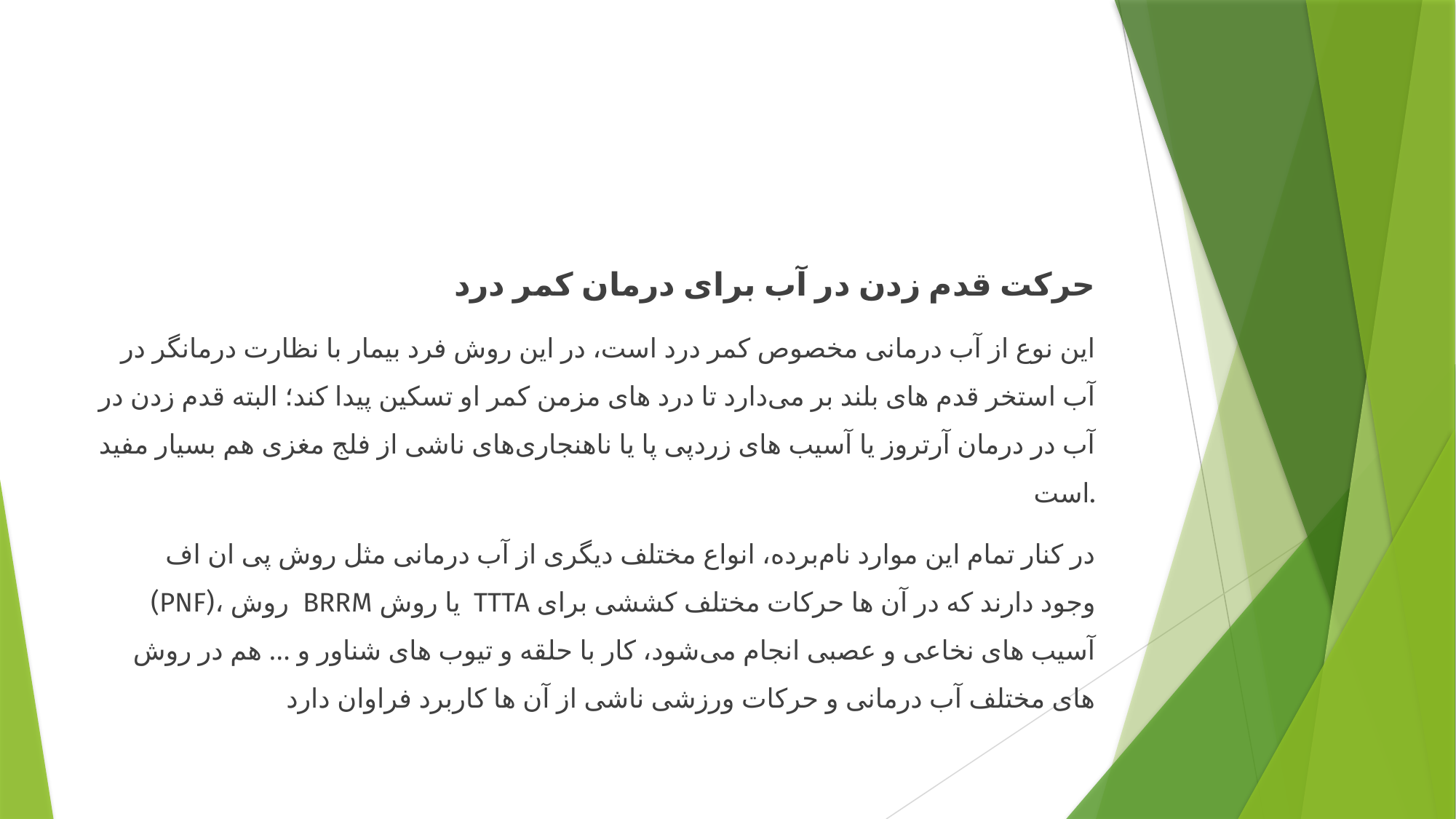

حرکت قدم زدن در آب برای درمان کمر درد
این نوع از آب درمانی مخصوص کمر درد است، در این روش فرد بیمار با نظارت درمانگر در آب استخر قدم های بلند بر می‌دارد تا درد های مزمن کمر او تسکین پیدا کند؛ البته قدم زدن در آب در درمان آرتروز یا آسیب‌ های زردپی پا یا ناهنجاری‌های ناشی از فلج مغزی هم بسیار مفید است.
در کنار تمام این موارد نام‌برده، انواع مختلف دیگری از آب درمانی مثل روش پی ان اف (PNF)، روش  BRRM یا روش  TTTA وجود دارند که در آن ها حرکات مختلف کششی برای آسیب های نخاعی و عصبی انجام می‌شود، کار با حلقه و تیوب های شناور و … هم در روش های مختلف آب درمانی و حرکات ورزشی ناشی از آن ها کاربرد فراوان دارد